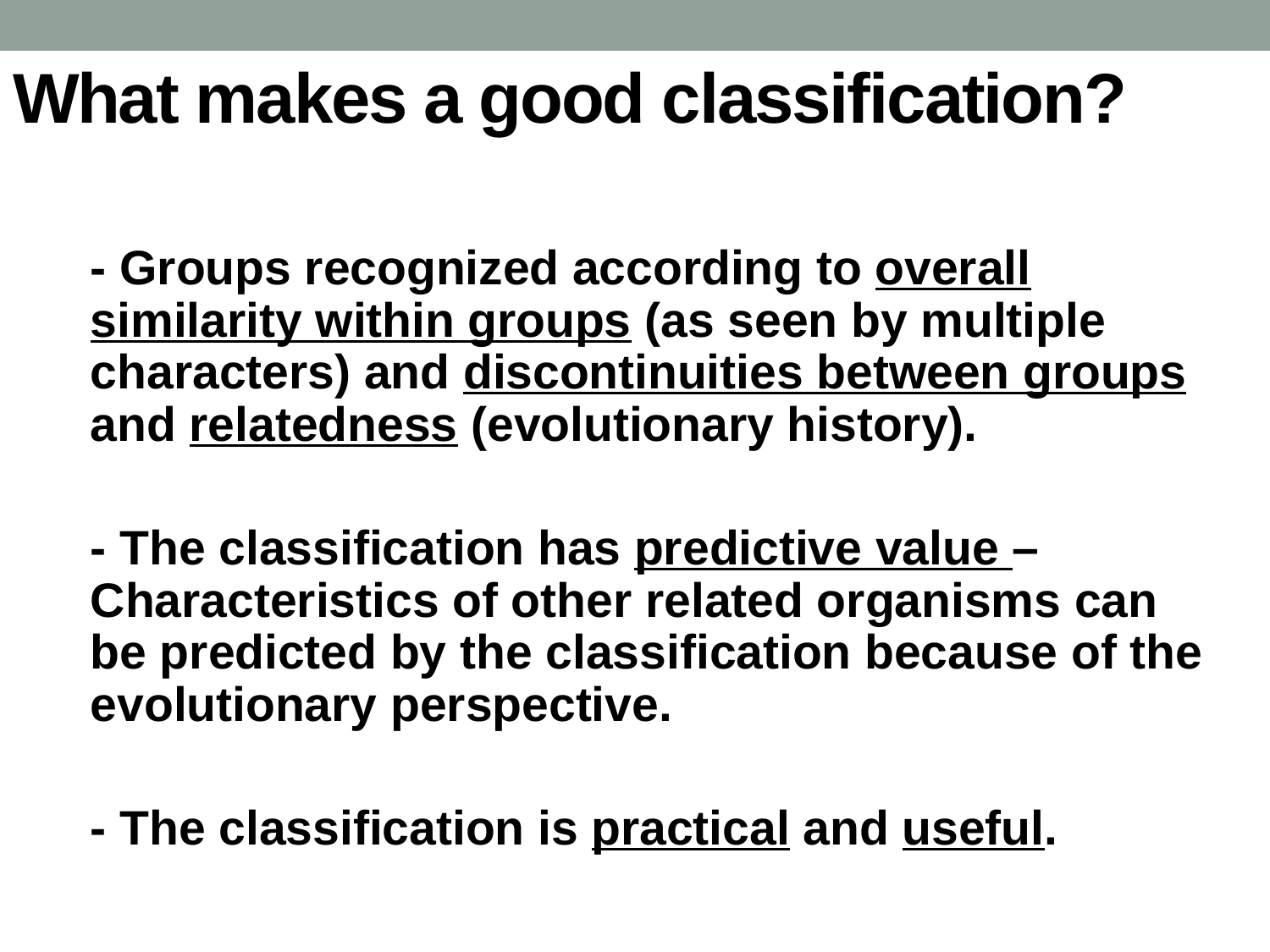

# What makes a good classification?

	- Groups recognized according to overall similarity within groups (as seen by multiple characters) and discontinuities between groups and relatedness (evolutionary history).

	- The classification has predictive value – Characteristics of other related organisms can be predicted by the classification because of the evolutionary perspective.

	- The classification is practical and useful.